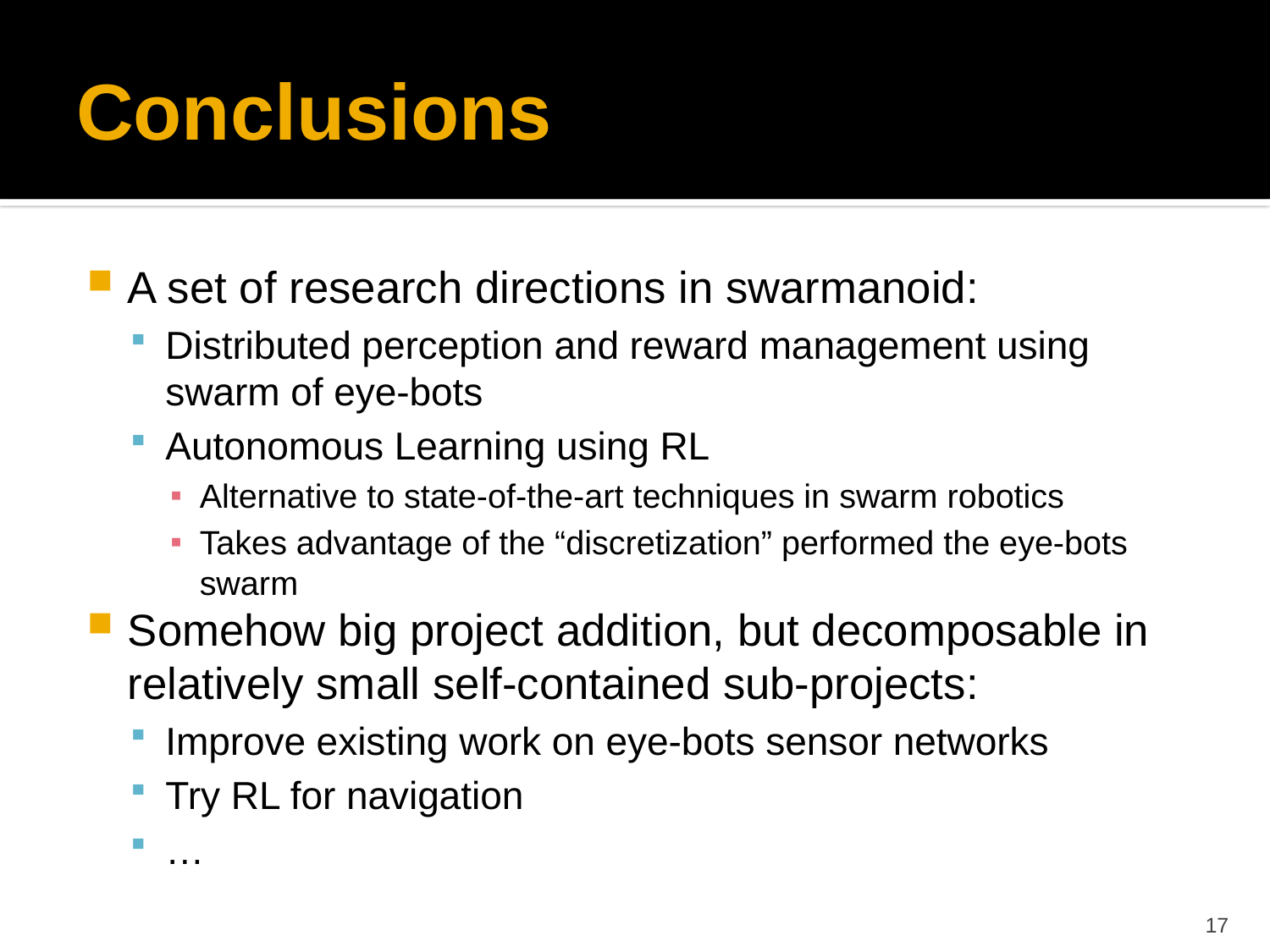

# Conclusions
A set of research directions in swarmanoid:
Distributed perception and reward management using swarm of eye-bots
Autonomous Learning using RL
Alternative to state-of-the-art techniques in swarm robotics
Takes advantage of the “discretization” performed the eye-bots swarm
Somehow big project addition, but decomposable in relatively small self-contained sub-projects:
Improve existing work on eye-bots sensor networks
Try RL for navigation
…
17